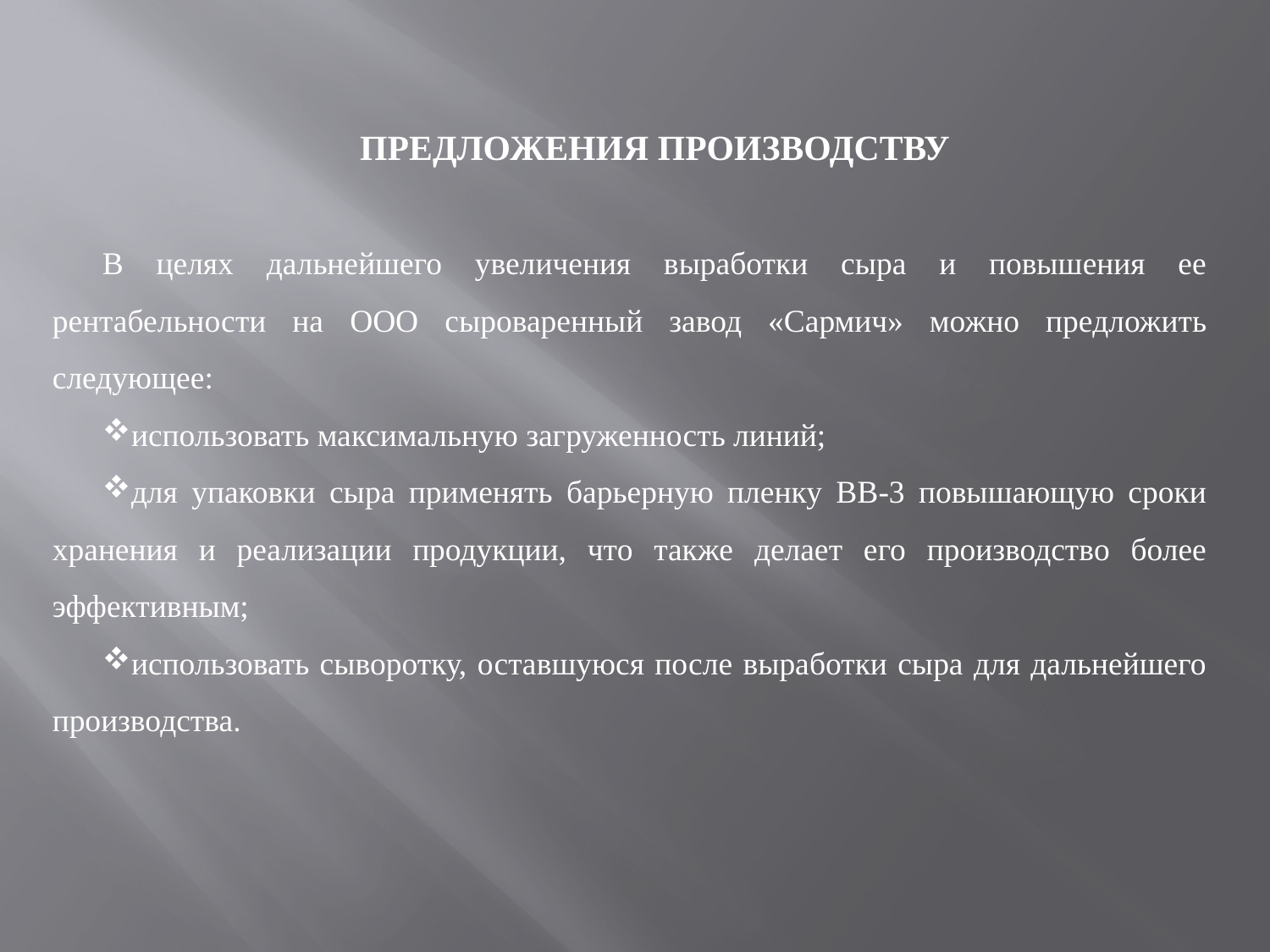

ПРЕДЛОЖЕНИЯ ПРОИЗВОДСТВУ

В целях дальнейшего увеличения выработки сыра и повышения ее рентабельности на ООО сыроваренный завод «Сармич» можно предложить следующее:
использовать максимальную загруженность линий;
для упаковки сыра применять барьерную пленку ВВ-3 повышающую сроки хранения и реализации продукции, что также делает его производство более эффективным;
использовать сыворотку, оставшуюся после выработки сыра для дальнейшего производства.